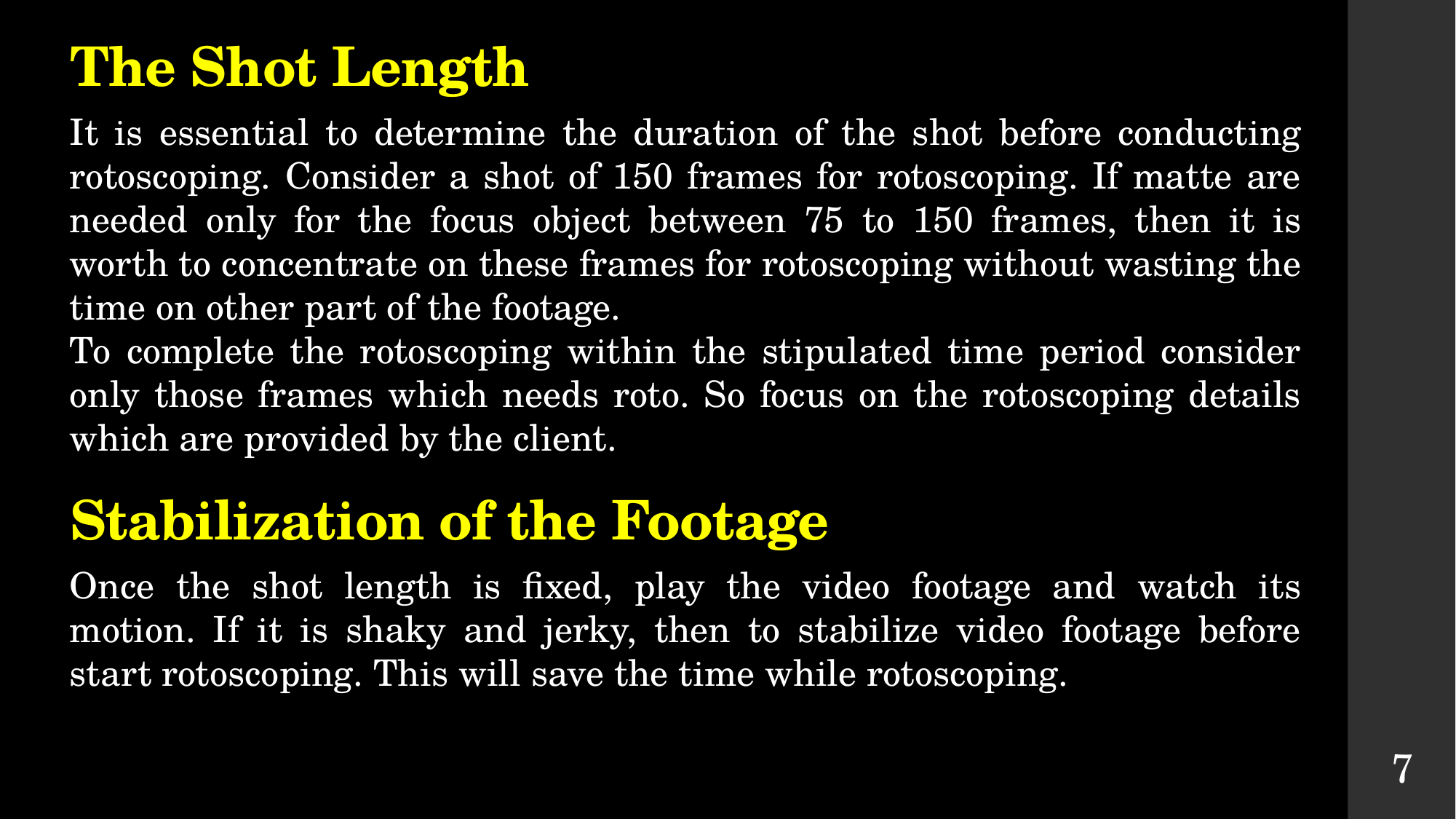

# The Shot Length
It is essential to determine the duration of the shot before conducting rotoscoping. Consider a shot of 150 frames for rotoscoping. If matte are needed only for the focus object between 75 to 150 frames, then it is worth to concentrate on these frames for rotoscoping without wasting the time on other part of the footage.
To complete the rotoscoping within the stipulated time period consider only those frames which needs roto. So focus on the rotoscoping details which are provided by the client.
Stabilization of the Footage
Once the shot length is fixed, play the video footage and watch its motion. If it is shaky and jerky, then to stabilize video footage before start rotoscoping. This will save the time while rotoscoping.
7